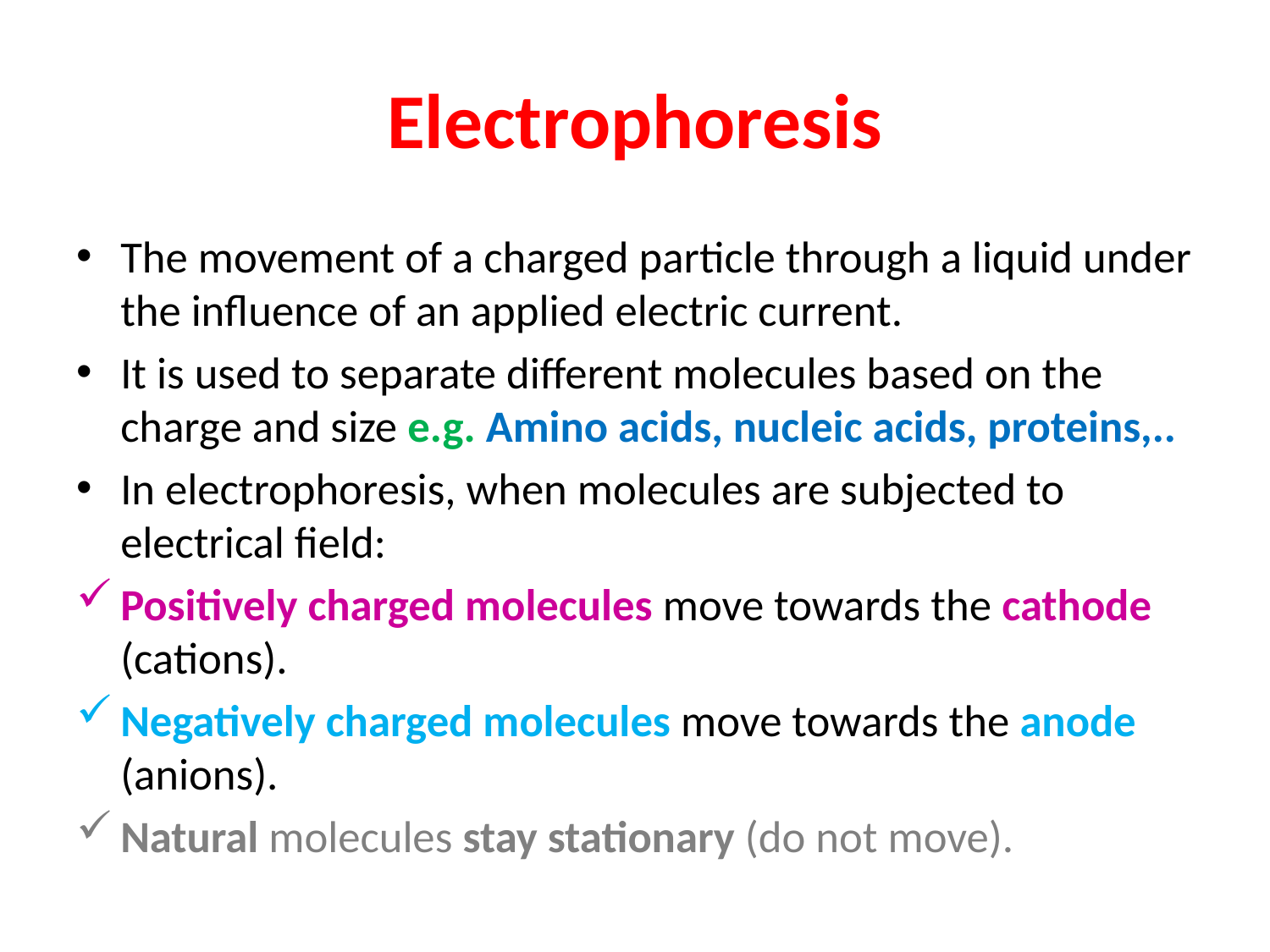

# Electrophoresis
The movement of a charged particle through a liquid under the influence of an applied electric current.
It is used to separate different molecules based on the charge and size e.g. Amino acids, nucleic acids, proteins,..
In electrophoresis, when molecules are subjected to electrical field:
Positively charged molecules move towards the cathode (cations).
Negatively charged molecules move towards the anode (anions).
Natural molecules stay stationary (do not move).